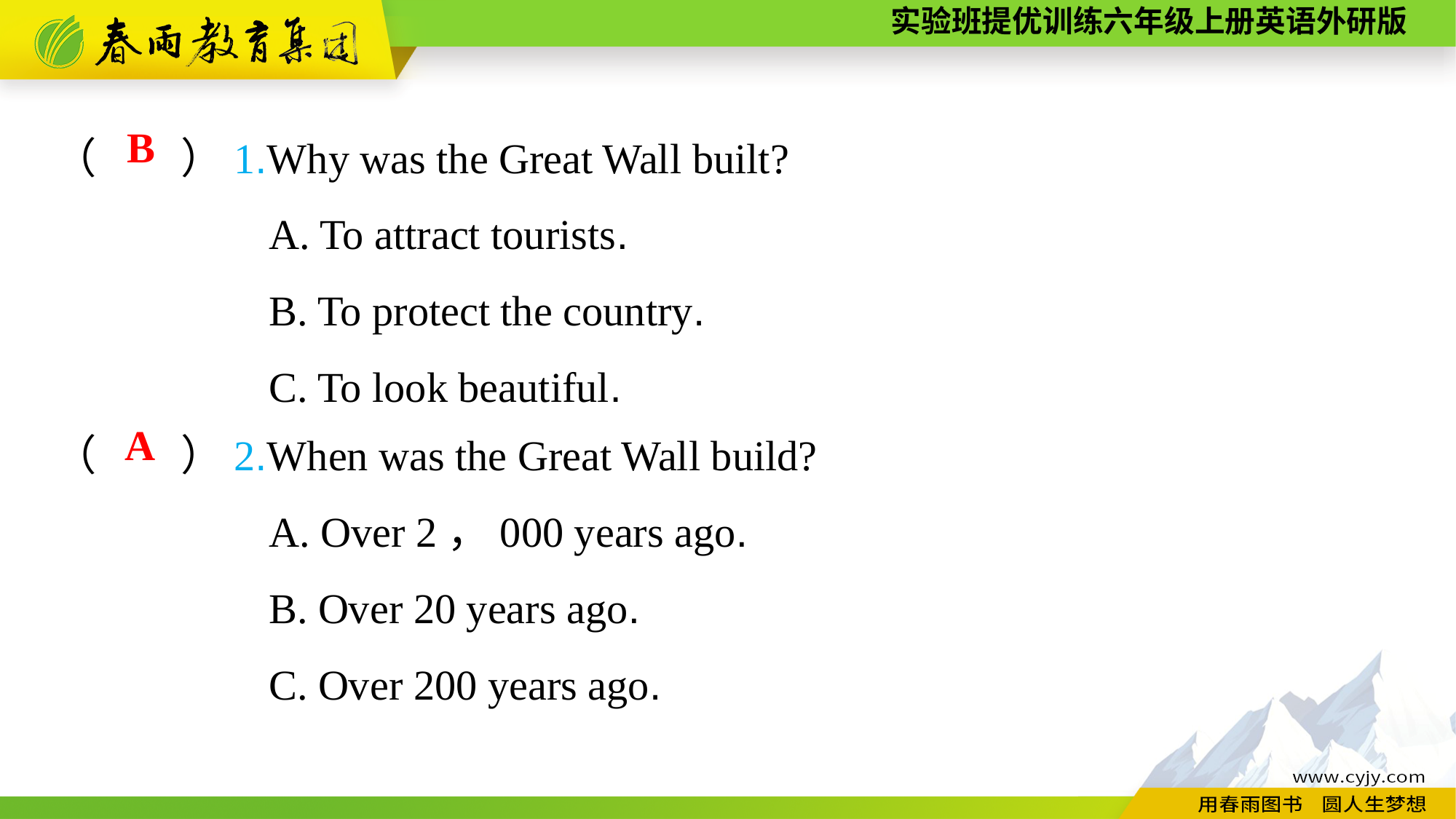

（　　）1.Why was the Great Wall built?
A. To attract tourists.
B. To protect the country.
C. To look beautiful.
B
（　　）2.When was the Great Wall build?
A. Over 2，000 years ago.
B. Over 20 years ago.
C. Over 200 years ago.
A